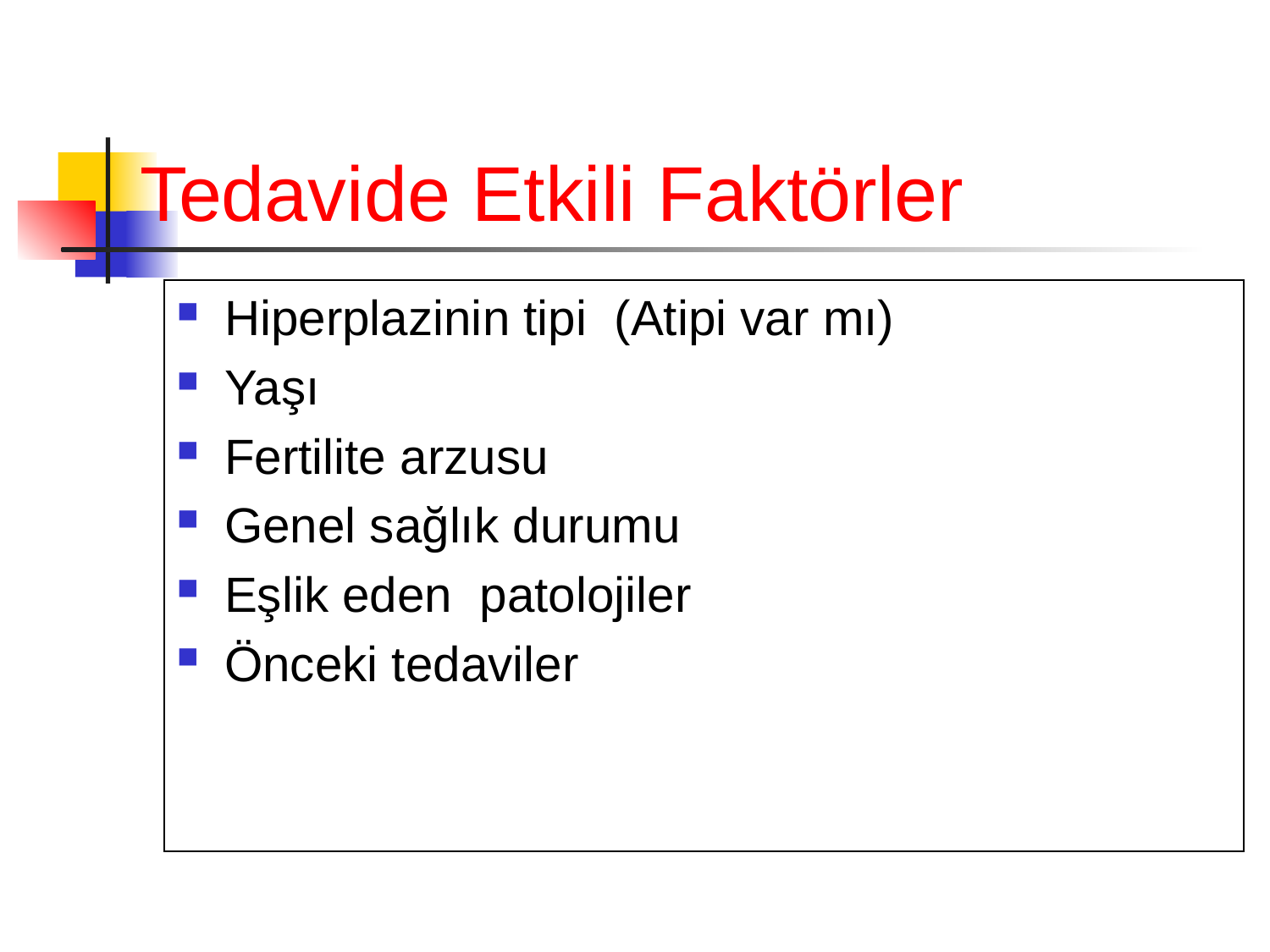

# Tedavide Etkili Faktörler
Hiperplazinin tipi  (Atipi var mı)
Yaşı
Fertilite arzusu
Genel sağlık durumu
Eşlik eden  patolojiler
Önceki tedaviler